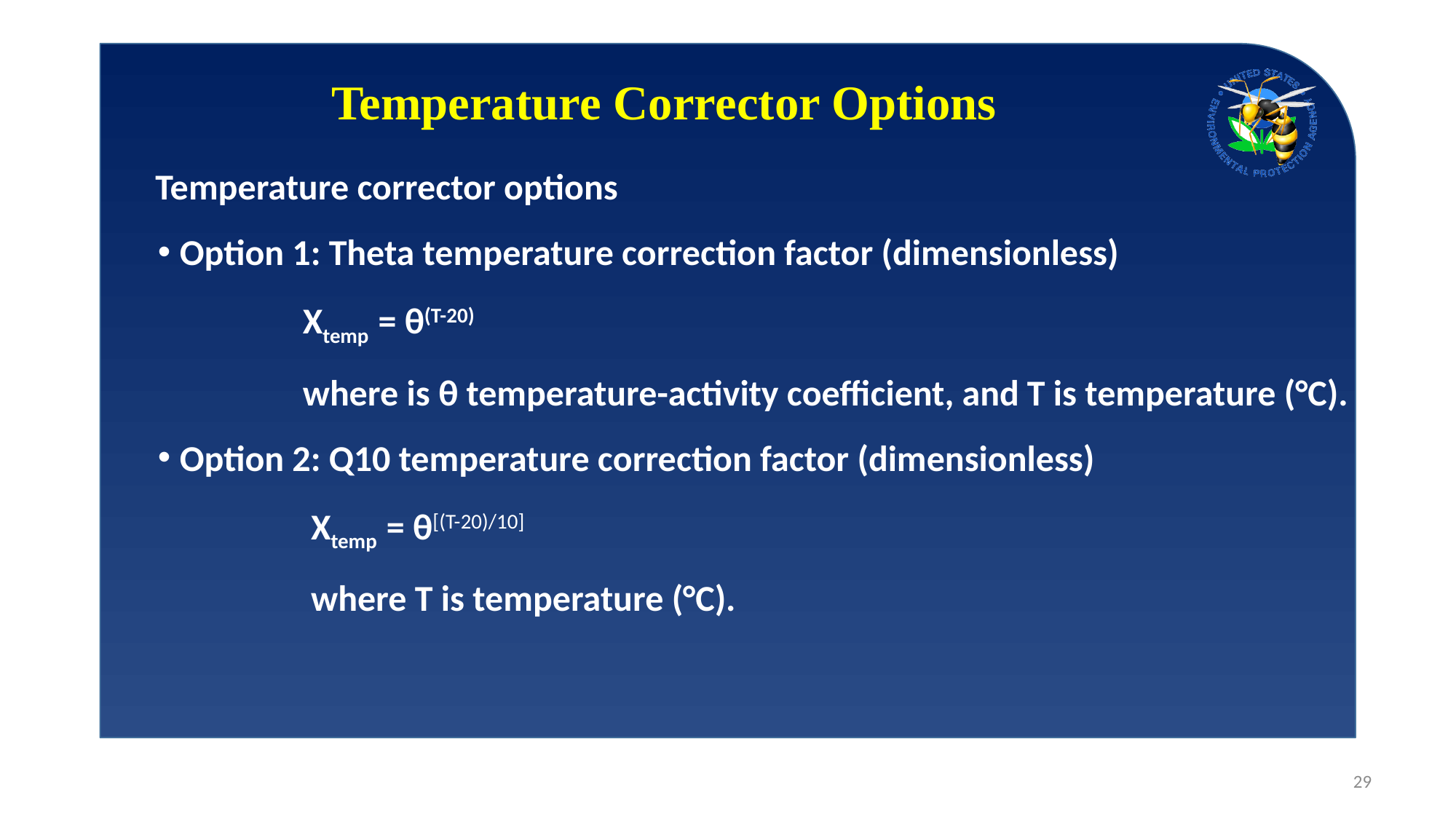

Temperature Corrector Options
  Temperature corrector options
Option 1: Theta temperature correction factor (dimensionless)
                    Xtemp  = θ(T-20)
                    where is θ temperature-activity coefficient, and T is temperature (°C).
Option 2: Q10 temperature correction factor (dimensionless)
                     Xtemp  = θ[(T-20)/10]
                     where T is temperature (°C).

29